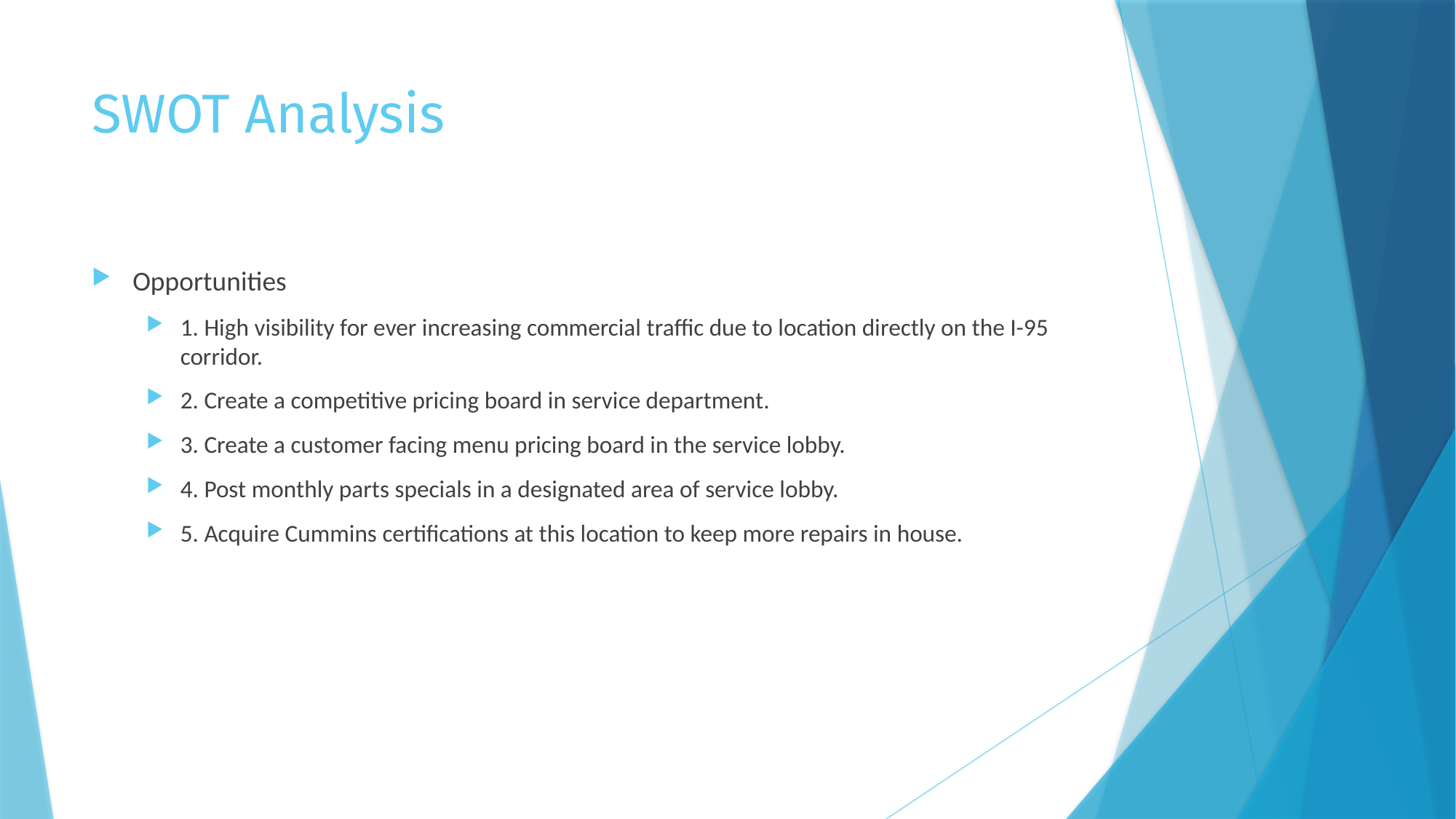

# SWOT Analysis
Opportunities
1. High visibility for ever increasing commercial traffic due to location directly on the I-95 corridor.
2. Create a competitive pricing board in service department.
3. Create a customer facing menu pricing board in the service lobby.
4. Post monthly parts specials in a designated area of service lobby.
5. Acquire Cummins certifications at this location to keep more repairs in house.